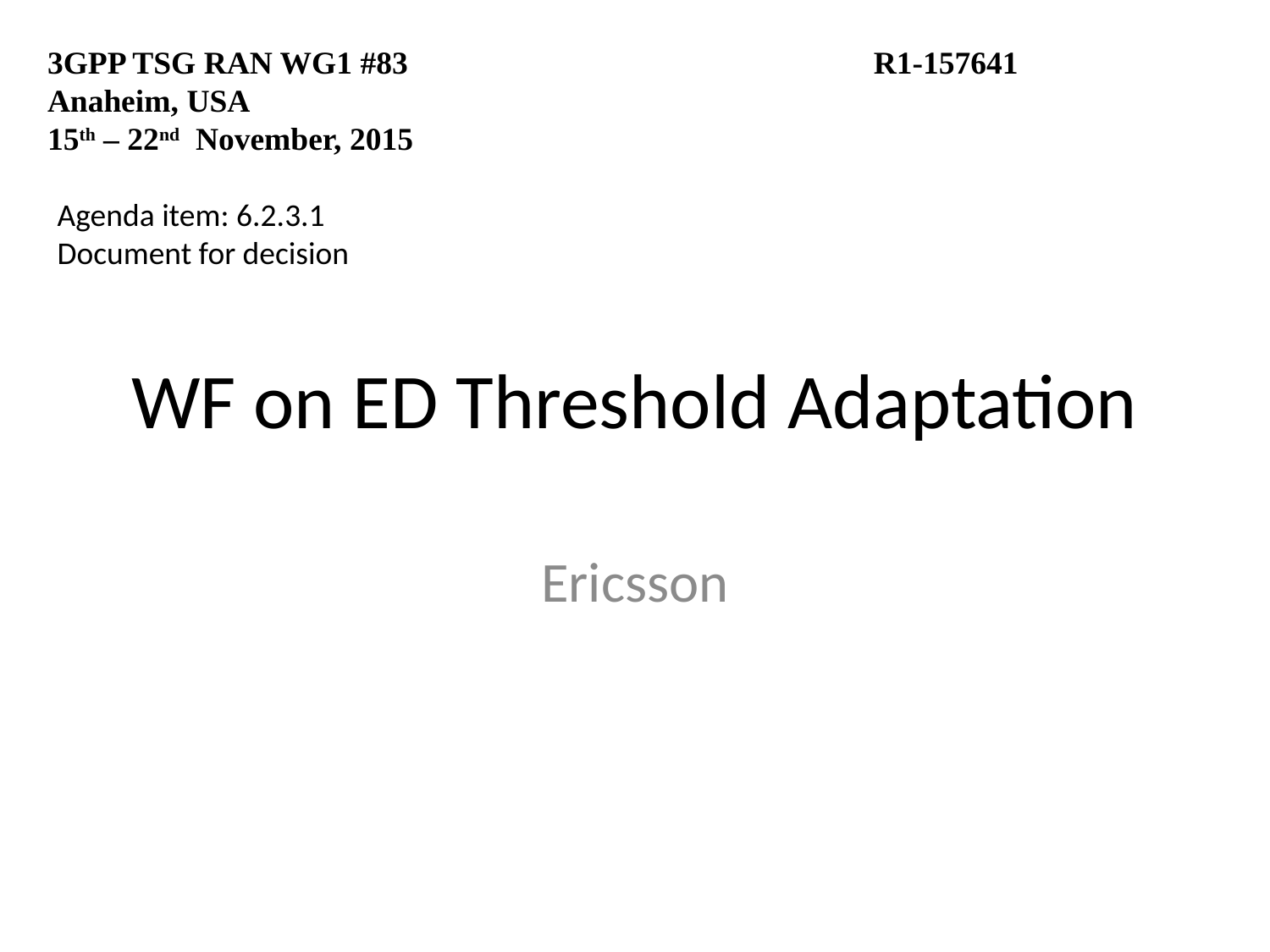

3GPP TSG RAN WG1 #83				        R1-157641
Anaheim, USA
15th – 22nd  November, 2015
Agenda item: 6.2.3.1
Document for decision
# WF on ED Threshold Adaptation
Ericsson